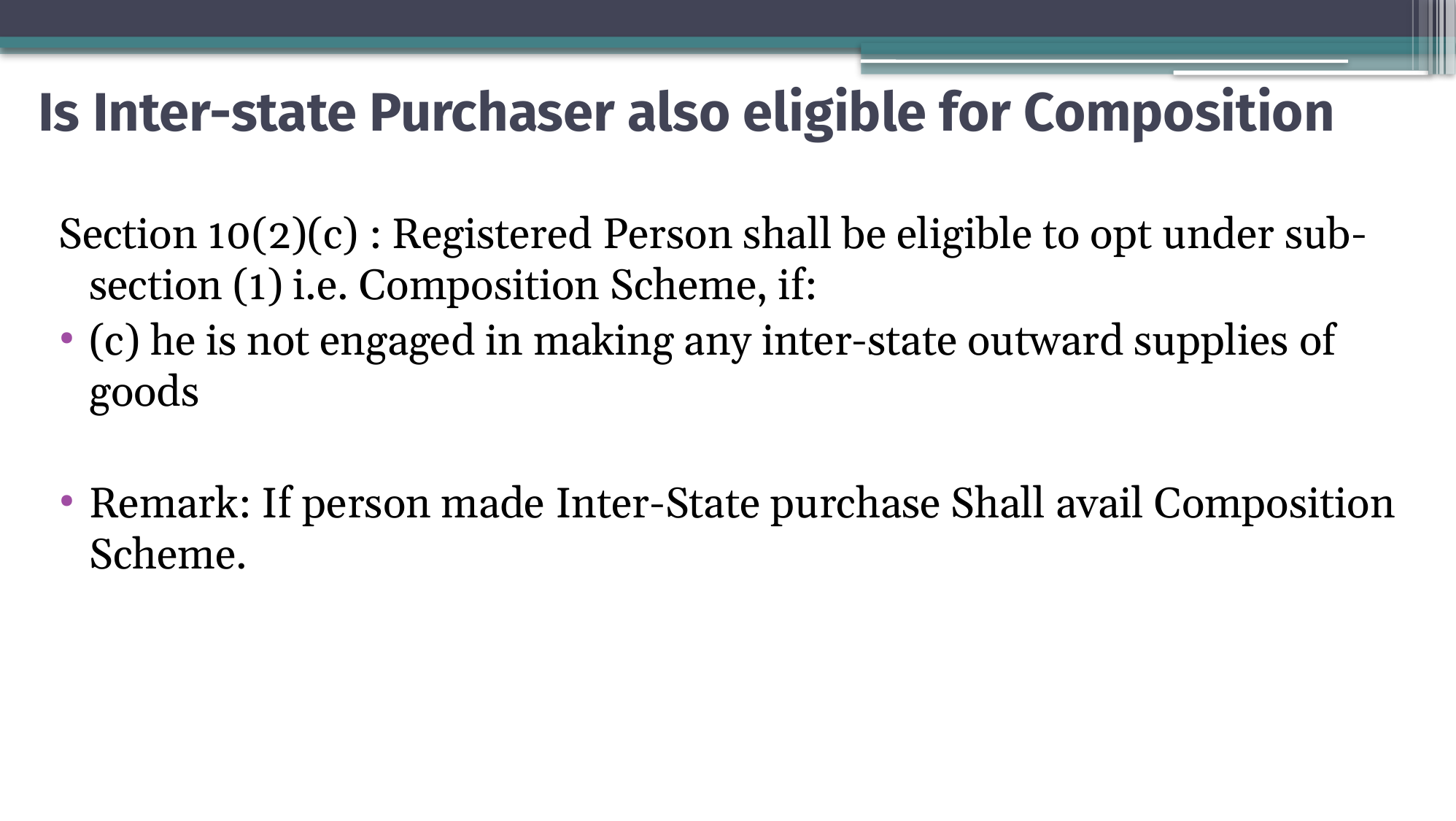

# Is Inter-state Purchaser also eligible for Composition
Section 10(2)(c) : Registered Person shall be eligible to opt under sub-section (1) i.e. Composition Scheme, if:
(c) he is not engaged in making any inter-state outward supplies of goods

Remark: If person made Inter-State purchase Shall avail Composition Scheme.